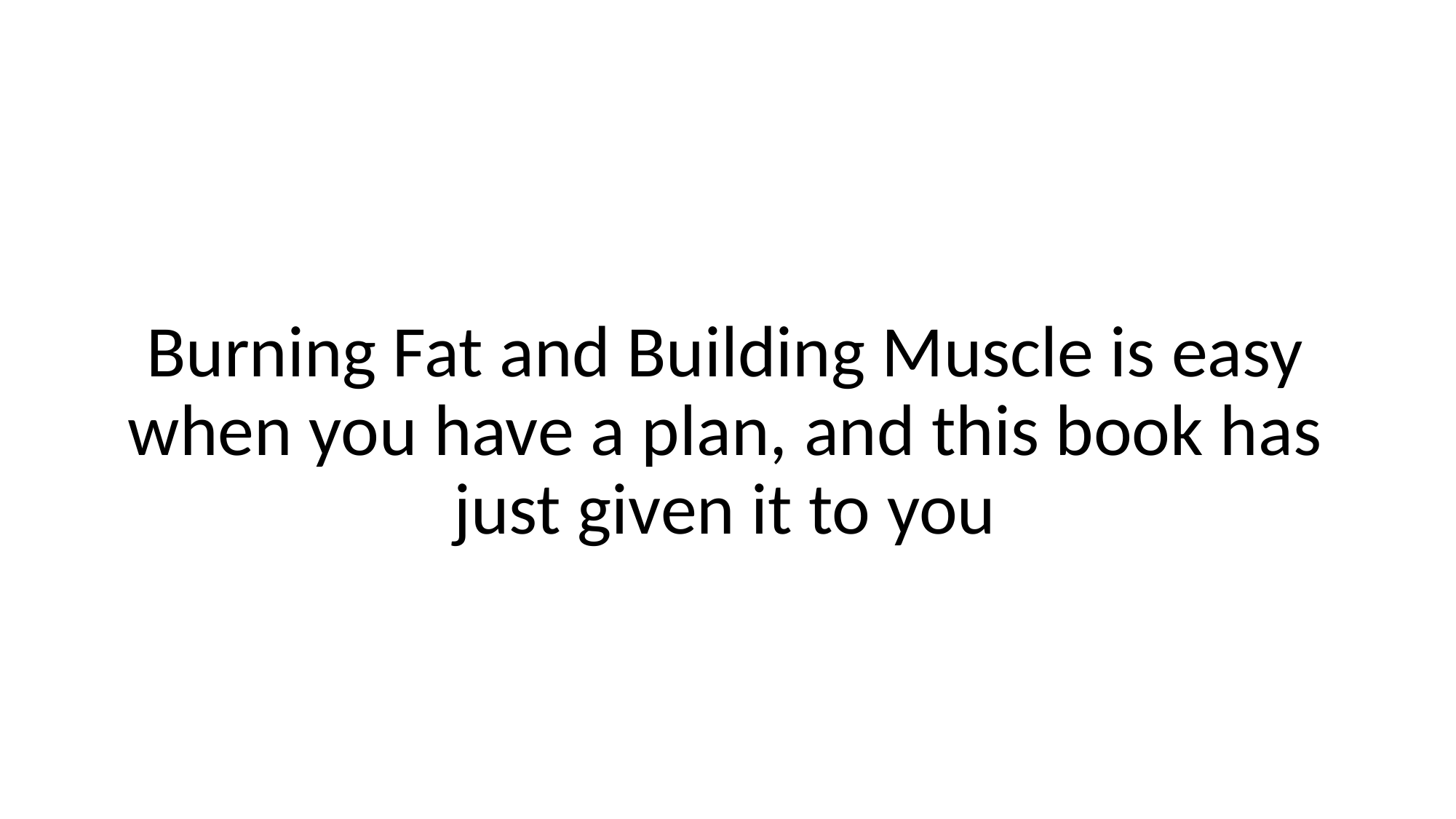

Burning Fat and Building Muscle is easy when you have a plan, and this book has just given it to you